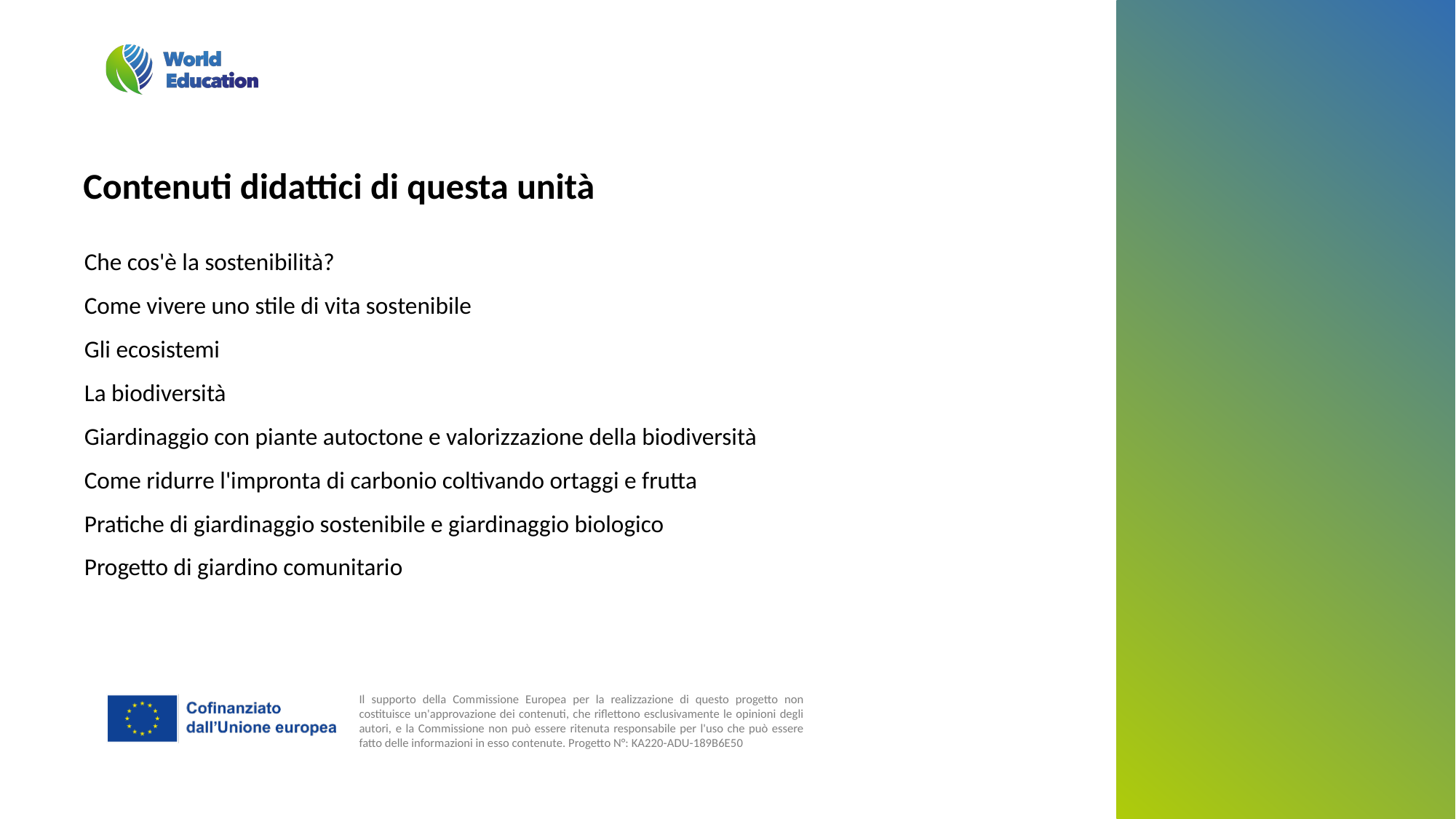

Contenuti didattici di questa unità

Che cos'è la sostenibilità?
Come vivere uno stile di vita sostenibile
Gli ecosistemi
La biodiversità
Giardinaggio con piante autoctone e valorizzazione della biodiversità
Come ridurre l'impronta di carbonio coltivando ortaggi e frutta
Pratiche di giardinaggio sostenibile e giardinaggio biologico
Progetto di giardino comunitario